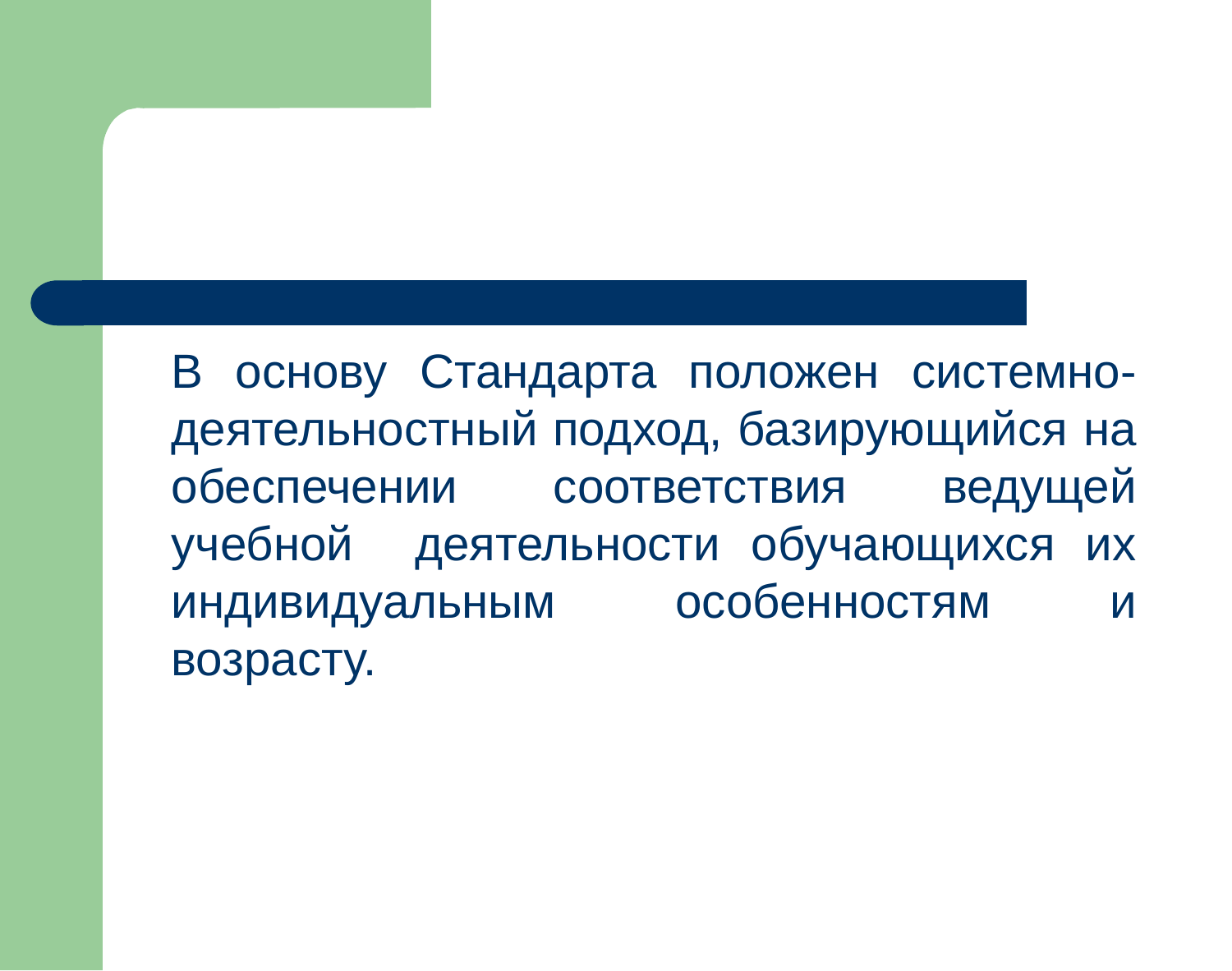

#
	В основу Cтандарта положен системно-деятельностный подход, базирующийся на обеспечении соответствия ведущей учебной  деятельности обучающихся их индивидуальным особенностям и возрасту.